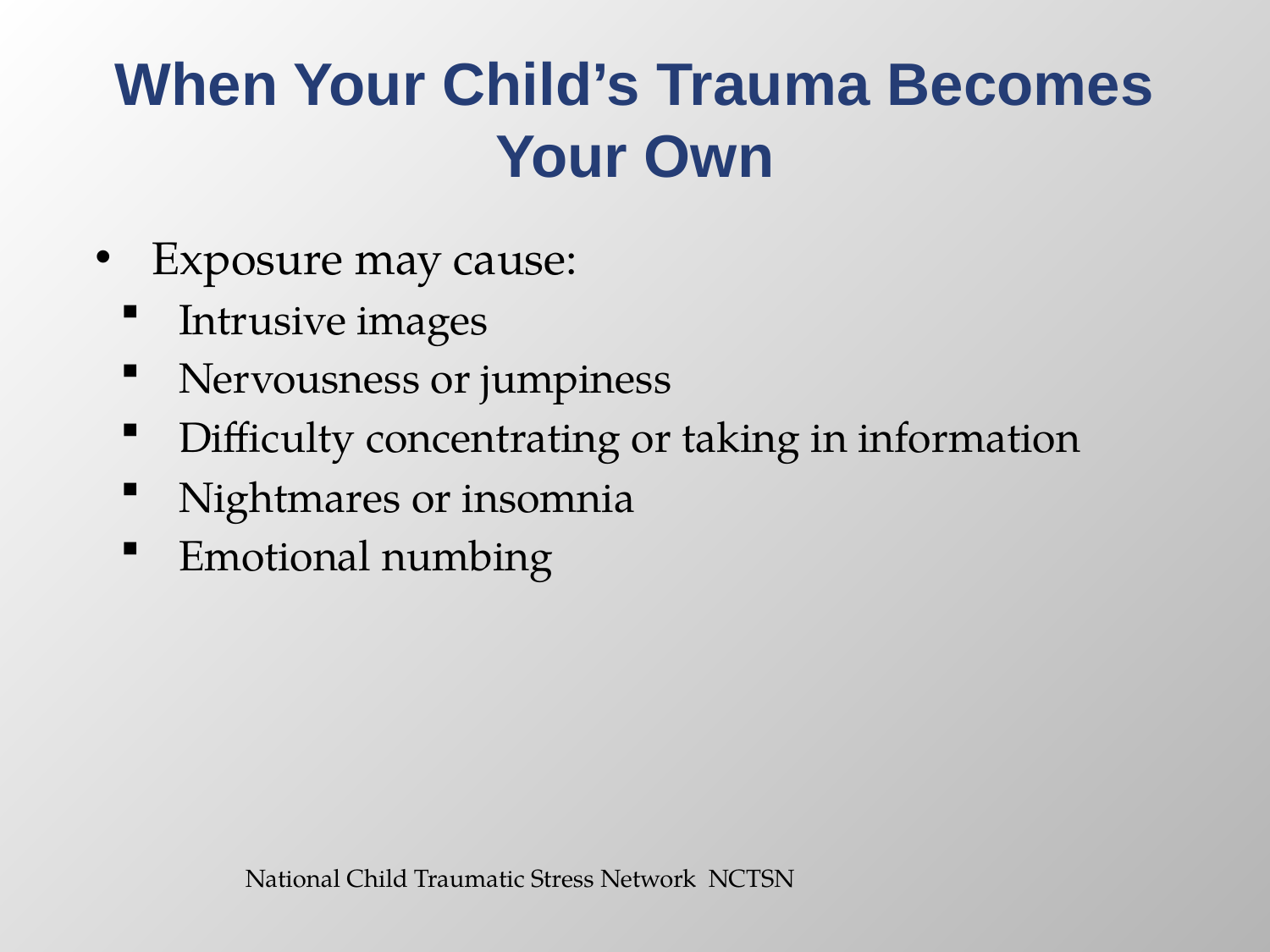

# When Your Child’s Trauma Becomes Your Own
Exposure may cause:
 Intrusive images
 Nervousness or jumpiness
 Difficulty concentrating or taking in information
 Nightmares or insomnia
 Emotional numbing
National Child Traumatic Stress Network  NCTSN